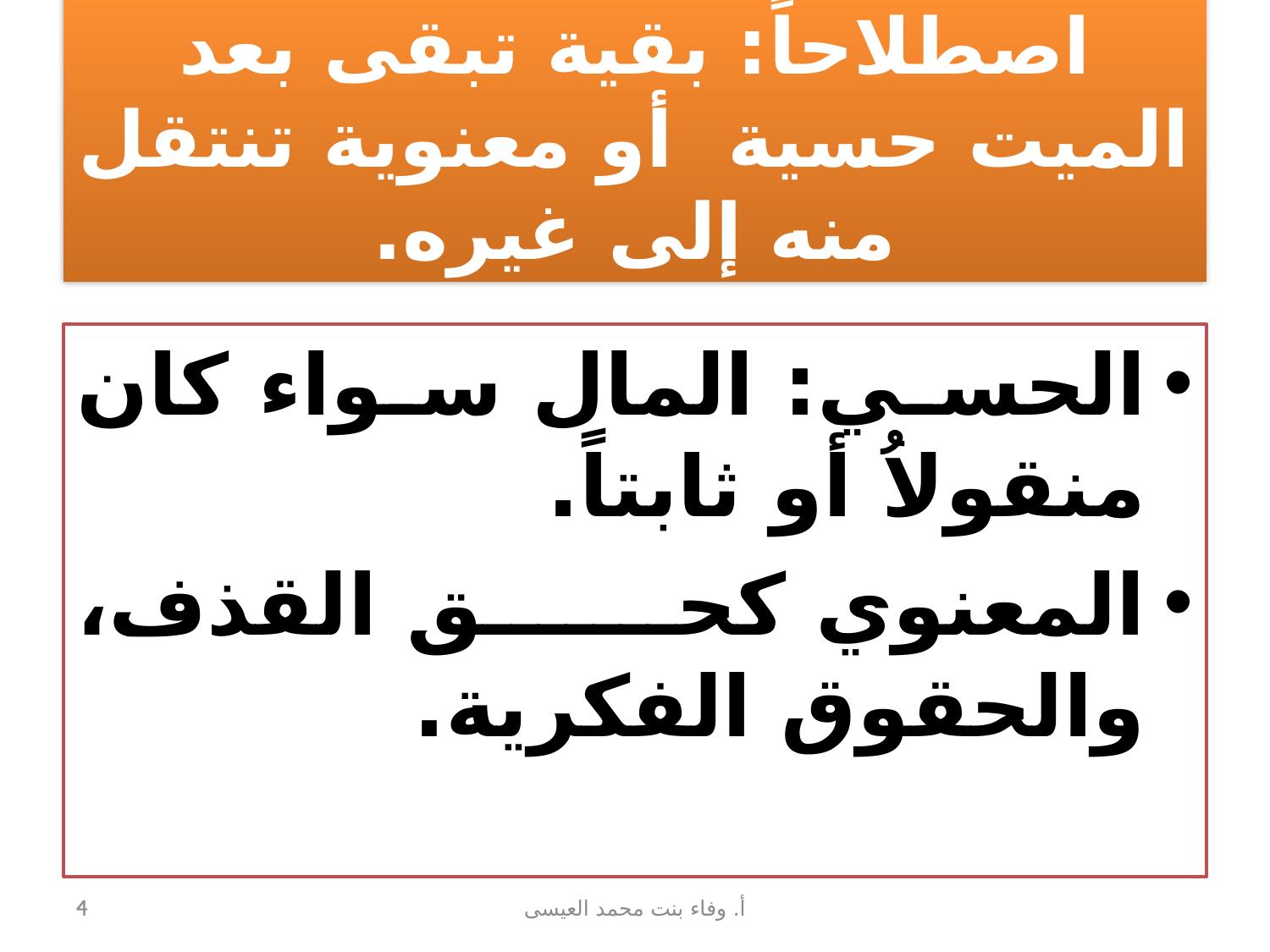

# اصطلاحاً: بقية تبقى بعد الميت حسية  أو معنوية تنتقل منه إلى غيره.
الحسي: المال سواء كان منقولاُ أو ثابتاً.
المعنوي كحق القذف، والحقوق الفكرية.
4
أ. وفاء بنت محمد العيسى